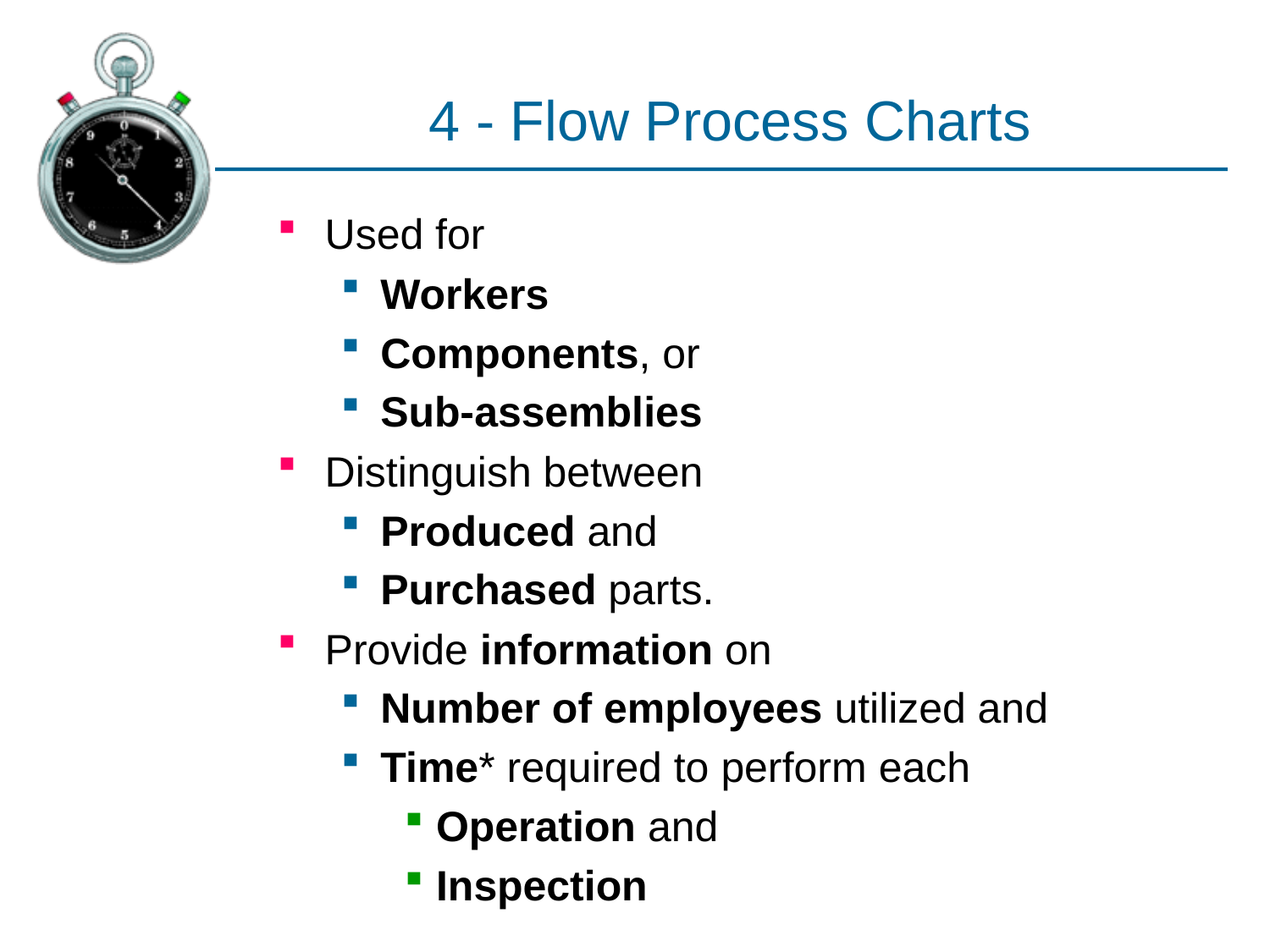

# 4 - Flow Process Charts
Used for
Workers
Components, or
Sub-assemblies
Distinguish between
Produced and
Purchased parts.
Provide information on
Number of employees utilized and
Time* required to perform each
Operation and
Inspection